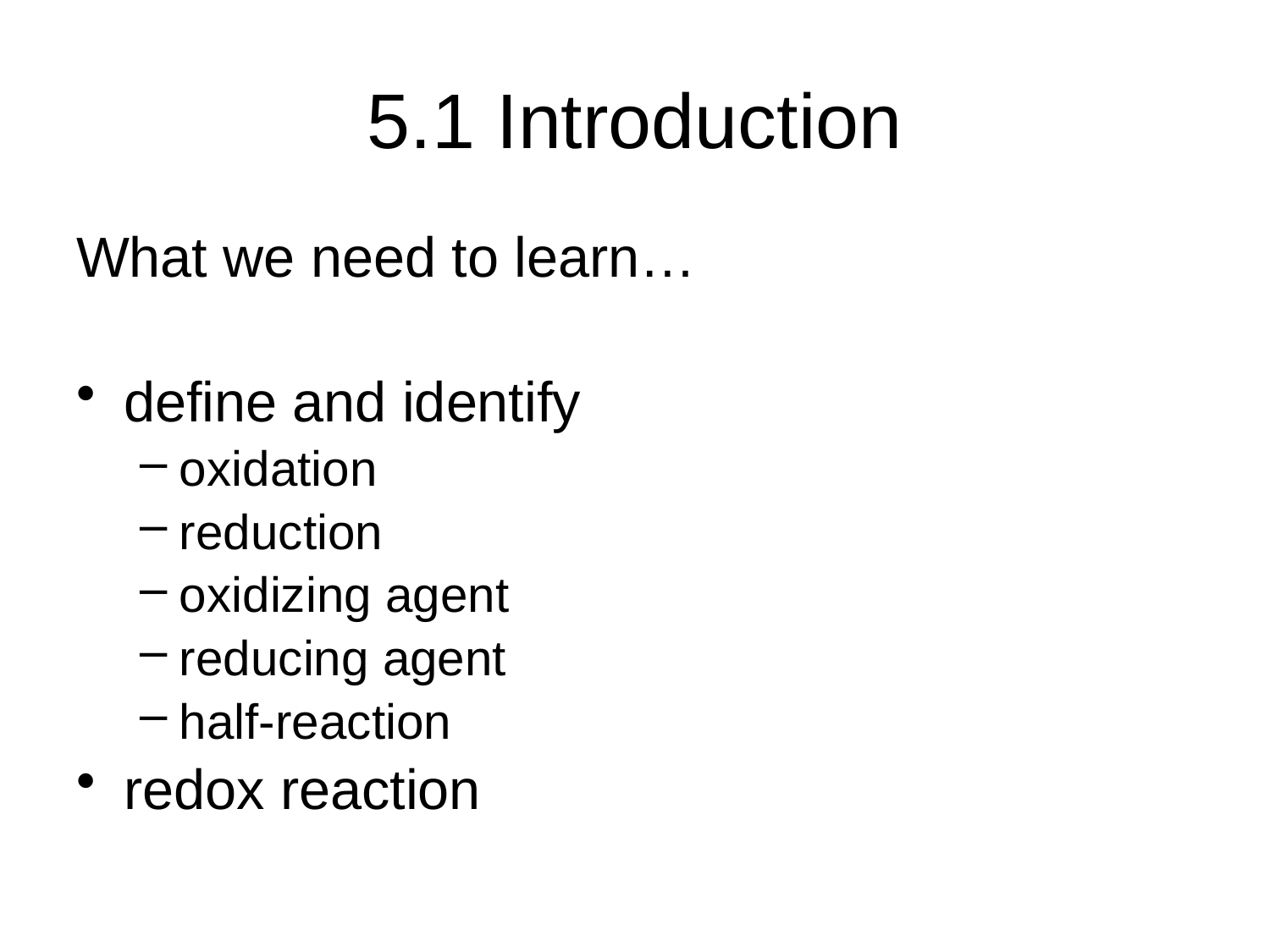

# 5.1 Introduction
What we need to learn…

define and identify
oxidation
reduction
oxidizing agent
reducing agent
half-reaction
redox reaction